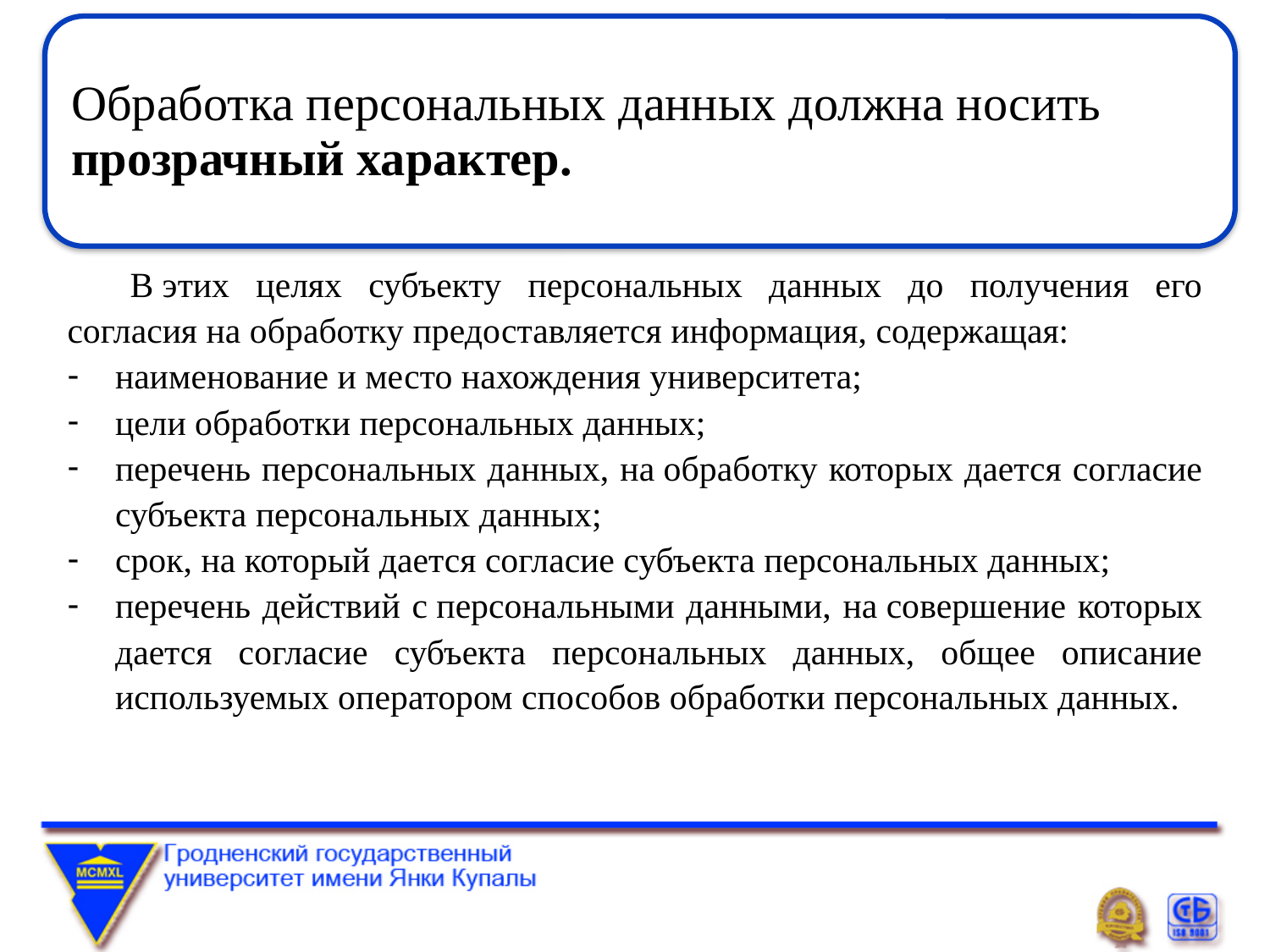

Обработка персональных данных должна носить прозрачный характер.
#
В этих целях субъекту персональных данных до получения его согласия на обработку предоставляется информация, содержащая:
наименование и место нахождения университета;
цели обработки персональных данных;
перечень персональных данных, на обработку которых дается согласие субъекта персональных данных;
срок, на который дается согласие субъекта персональных данных;
перечень действий с персональными данными, на совершение которых дается согласие субъекта персональных данных, общее описание используемых оператором способов обработки персональных данных.